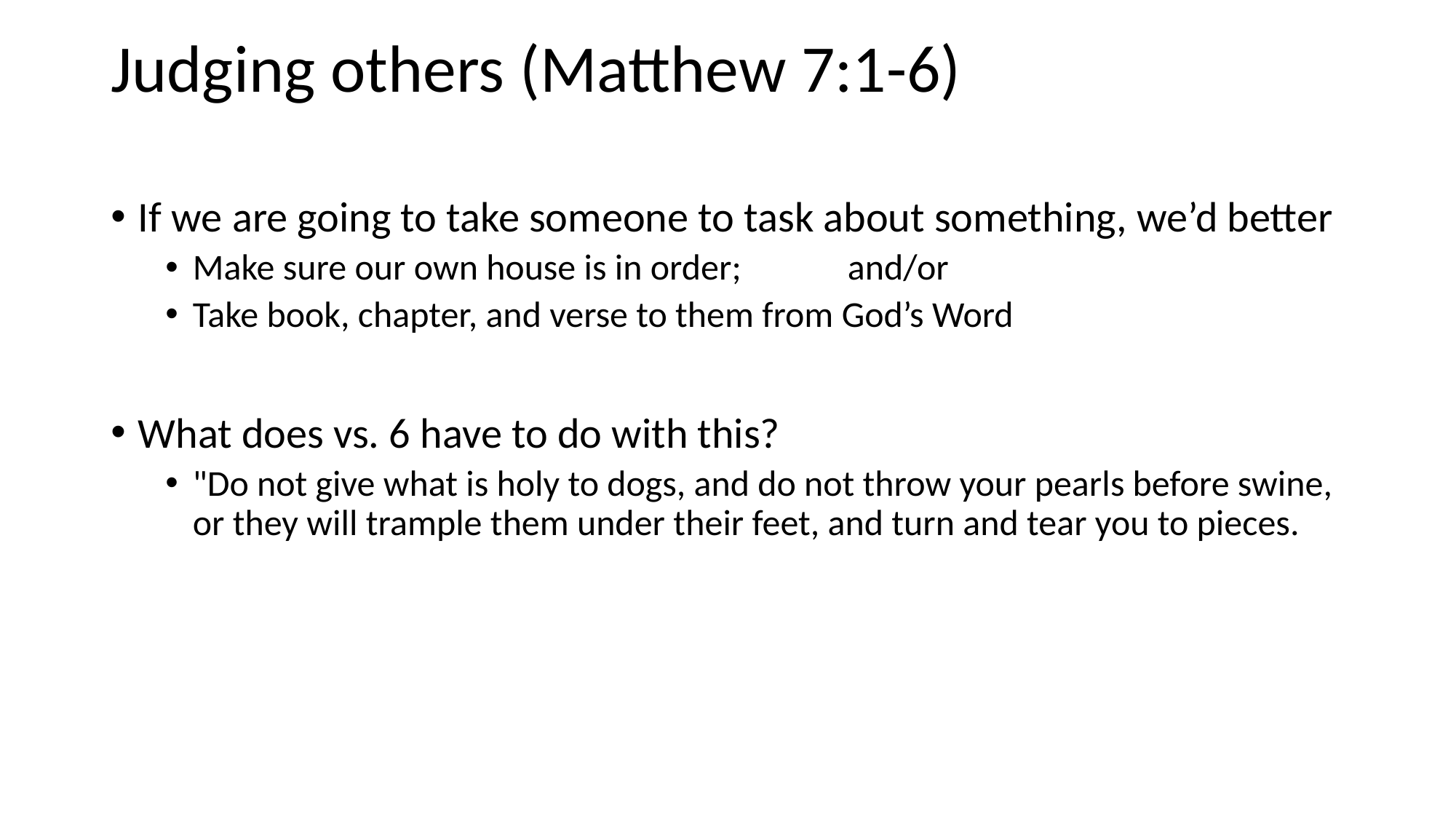

# Judging others (Matthew 7:1-6)

If we are going to take someone to task about something, we’d better
Make sure our own house is in order; 	and/or
Take book, chapter, and verse to them from God’s Word

What does vs. 6 have to do with this?
"Do not give what is holy to dogs, and do not throw your pearls before swine, or they will trample them under their feet, and turn and tear you to pieces.